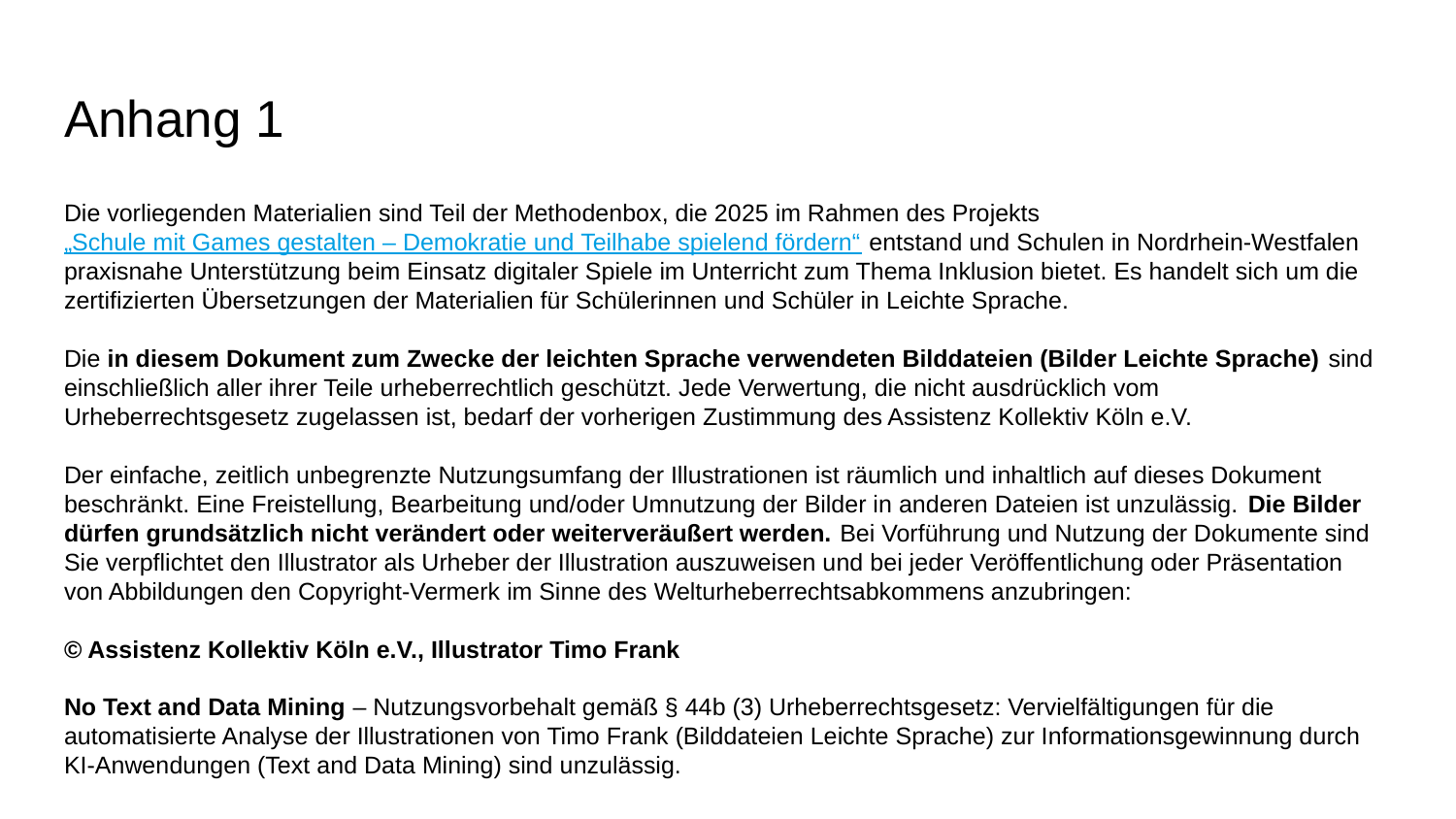

# Anhang 1
Die vorliegenden Materialien sind Teil der Methodenbox, die 2025 im Rahmen des Projekts „Schule mit Games gestalten – Demokratie und Teilhabe spielend fördern“ entstand und Schulen in Nordrhein-Westfalen praxisnahe Unterstützung beim Einsatz digitaler Spiele im Unterricht zum Thema Inklusion bietet. Es handelt sich um die zertifizierten Übersetzungen der Materialien für Schülerinnen und Schüler in Leichte Sprache.

Die in diesem Dokument zum Zwecke der leichten Sprache verwendeten Bilddateien (Bilder Leichte Sprache) sind einschließlich aller ihrer Teile urheberrechtlich geschützt. Jede Verwertung, die nicht ausdrücklich vom Urheberrechtsgesetz zugelassen ist, bedarf der vorherigen Zustimmung des Assistenz Kollektiv Köln e.V.

Der einfache, zeitlich unbegrenzte Nutzungsumfang der Illustrationen ist räumlich und inhaltlich auf dieses Dokument beschränkt. Eine Freistellung, Bearbeitung und/oder Umnutzung der Bilder in anderen Dateien ist unzulässig. Die Bilder dürfen grundsätzlich nicht verändert oder weiterveräußert werden. Bei Vorführung und Nutzung der Dokumente sind Sie verpflichtet den Illustrator als Urheber der Illustration auszuweisen und bei jeder Veröffentlichung oder Präsentation von Abbildungen den Copyright-Vermerk im Sinne des Welturheberrechtsabkommens anzubringen:

© Assistenz Kollektiv Köln e.V., Illustrator Timo Frank

No Text and Data Mining – Nutzungsvorbehalt gemäß § 44b (3) Urheberrechtsgesetz: Vervielfältigungen für die automatisierte Analyse der Illustrationen von Timo Frank (Bilddateien Leichte Sprache) zur Informationsgewinnung durch KI-Anwendungen (Text and Data Mining) sind unzulässig.